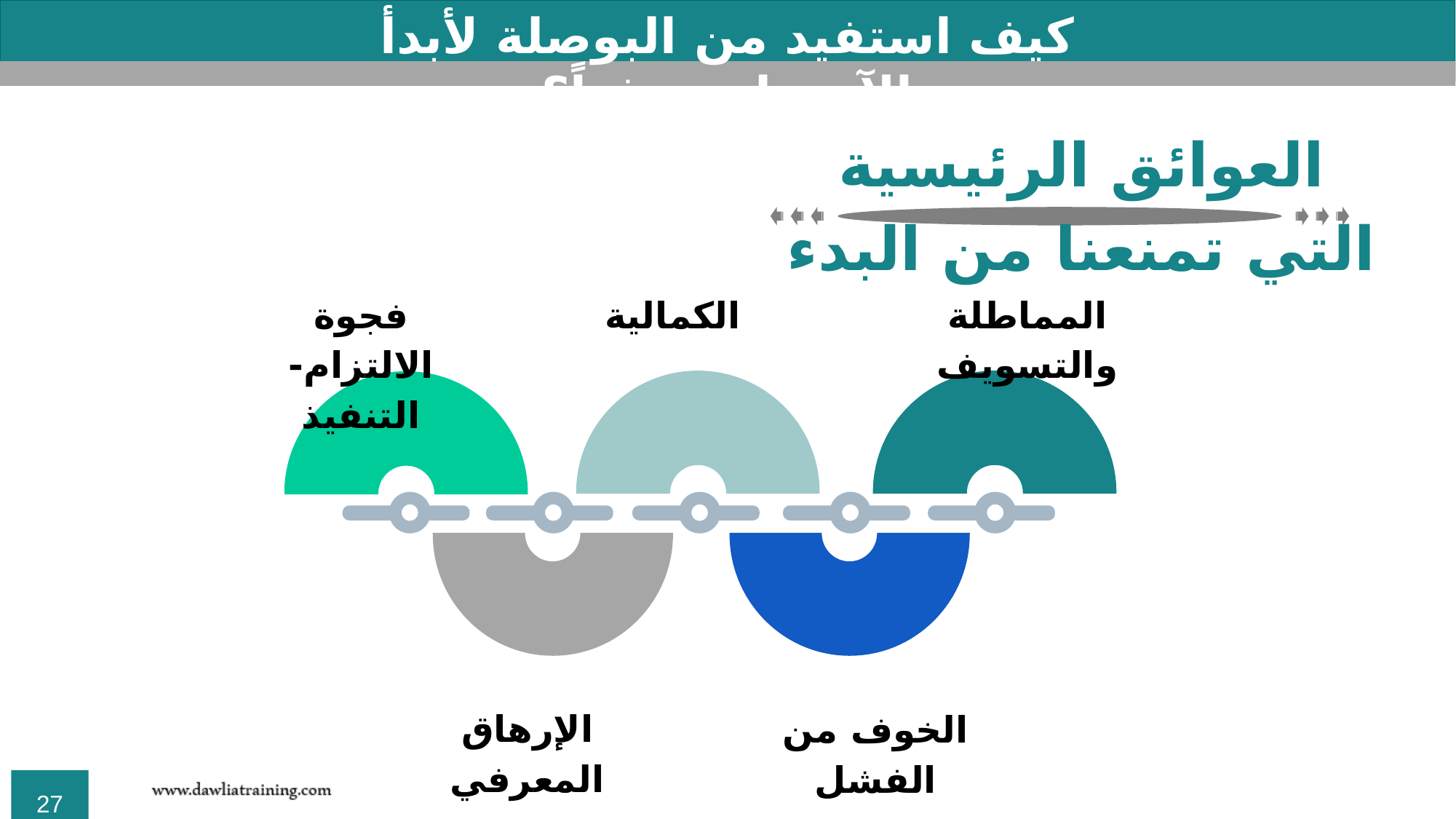

كيف استفيد من البوصلة لأبدأ الآن وليس غداً؟
العوائق الرئيسية التي تمنعنا من البدء

فجوة الالتزام-التنفيذ

الكمالية

المماطلة والتسويف

الإرهاق المعرفي

الخوف من الفشل